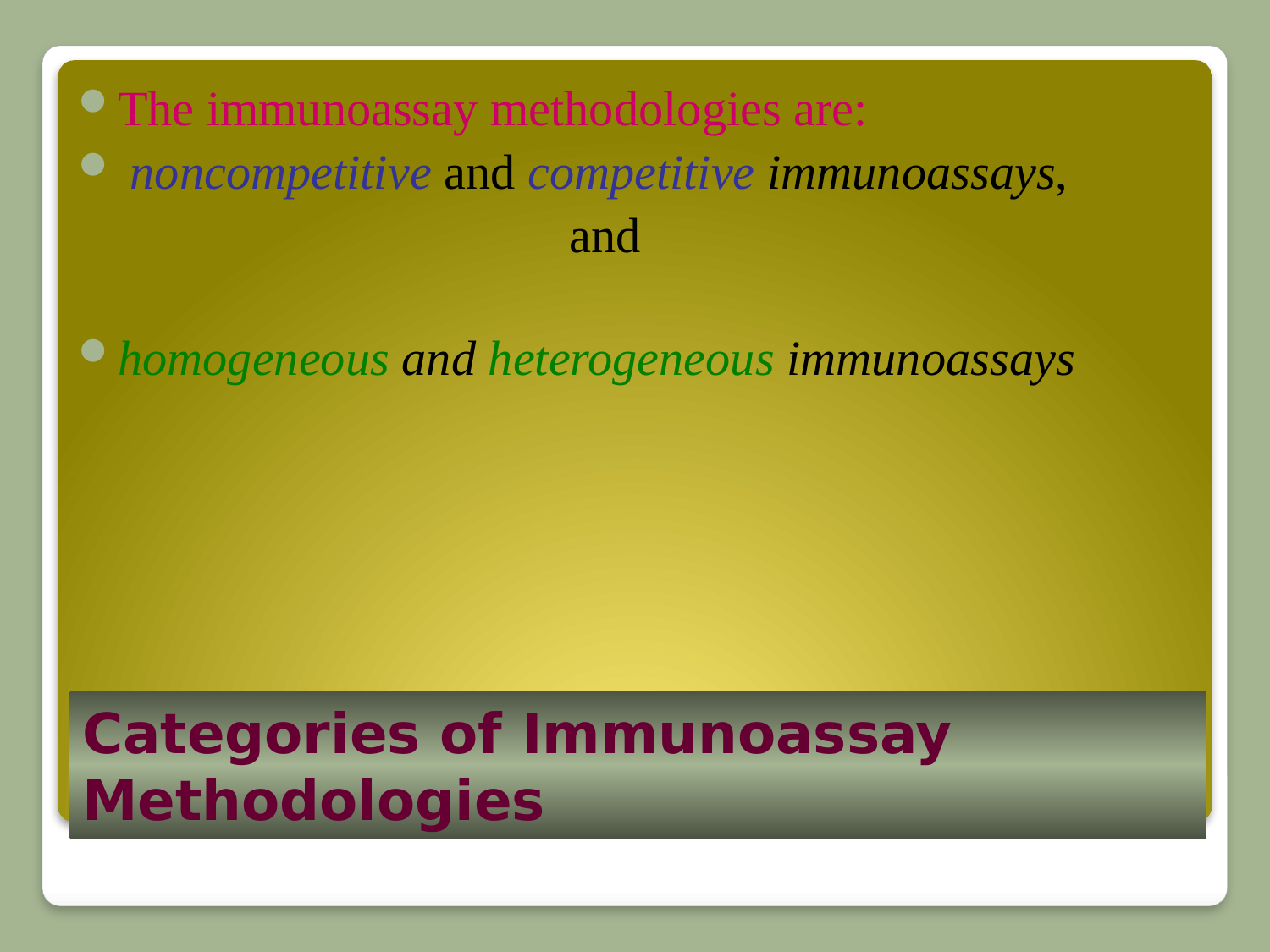

The immunoassay methodologies are:
 noncompetitive and competitive immunoassays,
                                        and
homogeneous and heterogeneous immunoassays

# Categories of Immunoassay Methodologies